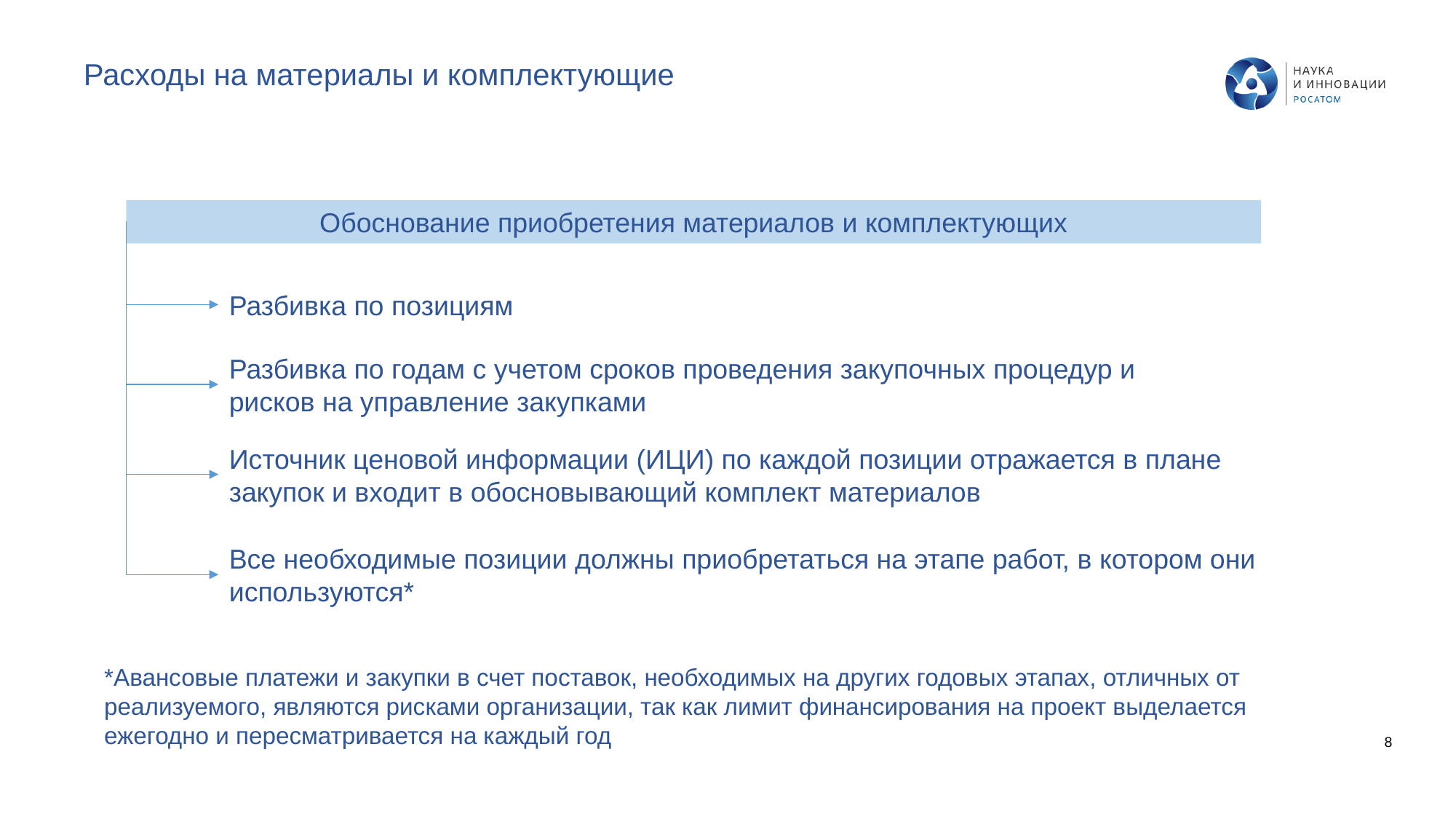

Расходы на материалы и комплектующие
Обоснование приобретения материалов и комплектующих
Разбивка по позициям
Разбивка по годам с учетом сроков проведения закупочных процедур и рисков на управление закупками
Источник ценовой информации (ИЦИ) по каждой позиции отражается в плане закупок и входит в обосновывающий комплект материалов
Все необходимые позиции должны приобретаться на этапе работ, в котором они используются*
*Авансовые платежи и закупки в счет поставок, необходимых на других годовых этапах, отличных от реализуемого, являются рисками организации, так как лимит финансирования на проект выделается ежегодно и пересматривается на каждый год